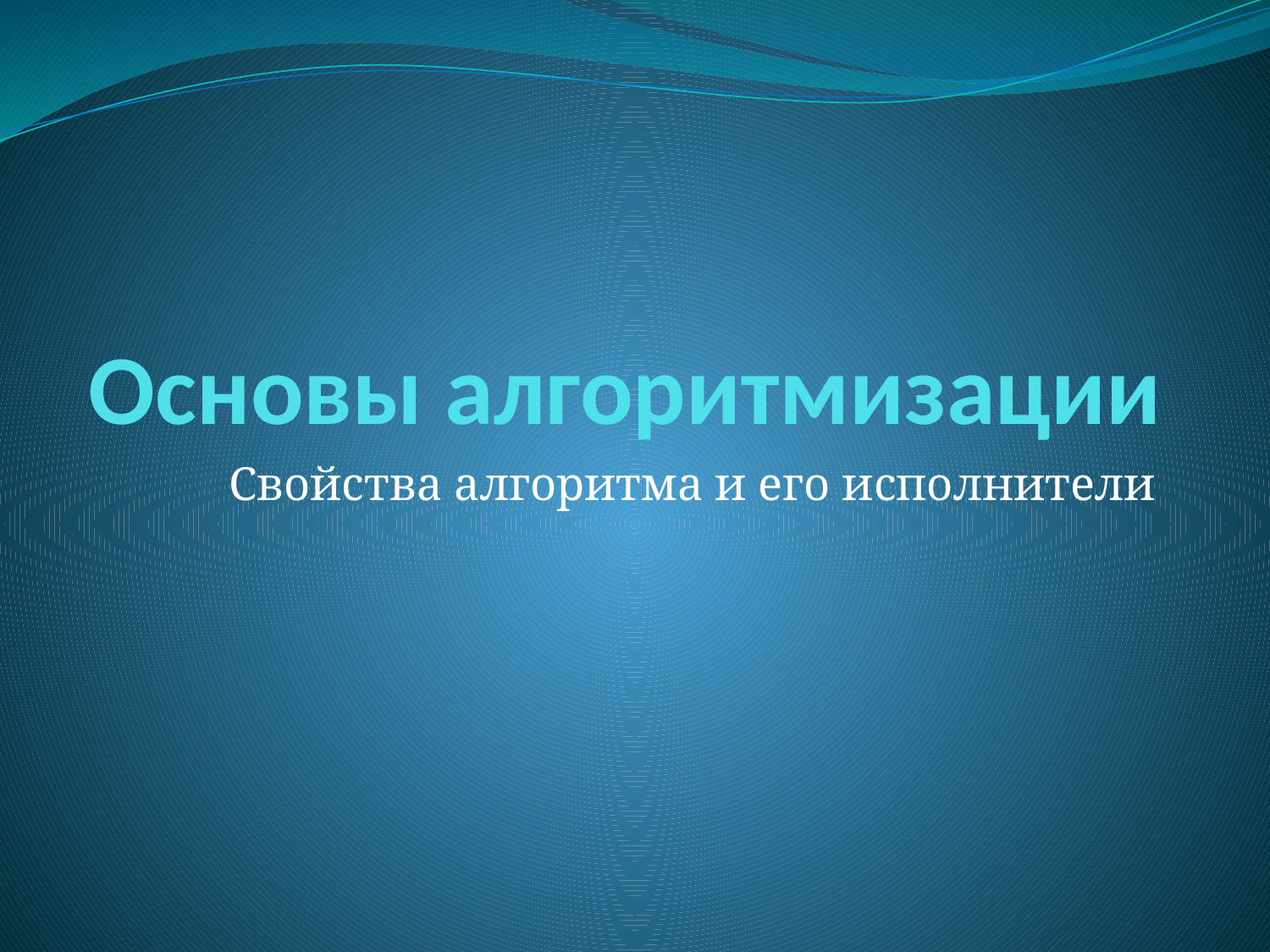

# Основы алгоритмизации
Свойства алгоритма и его исполнители